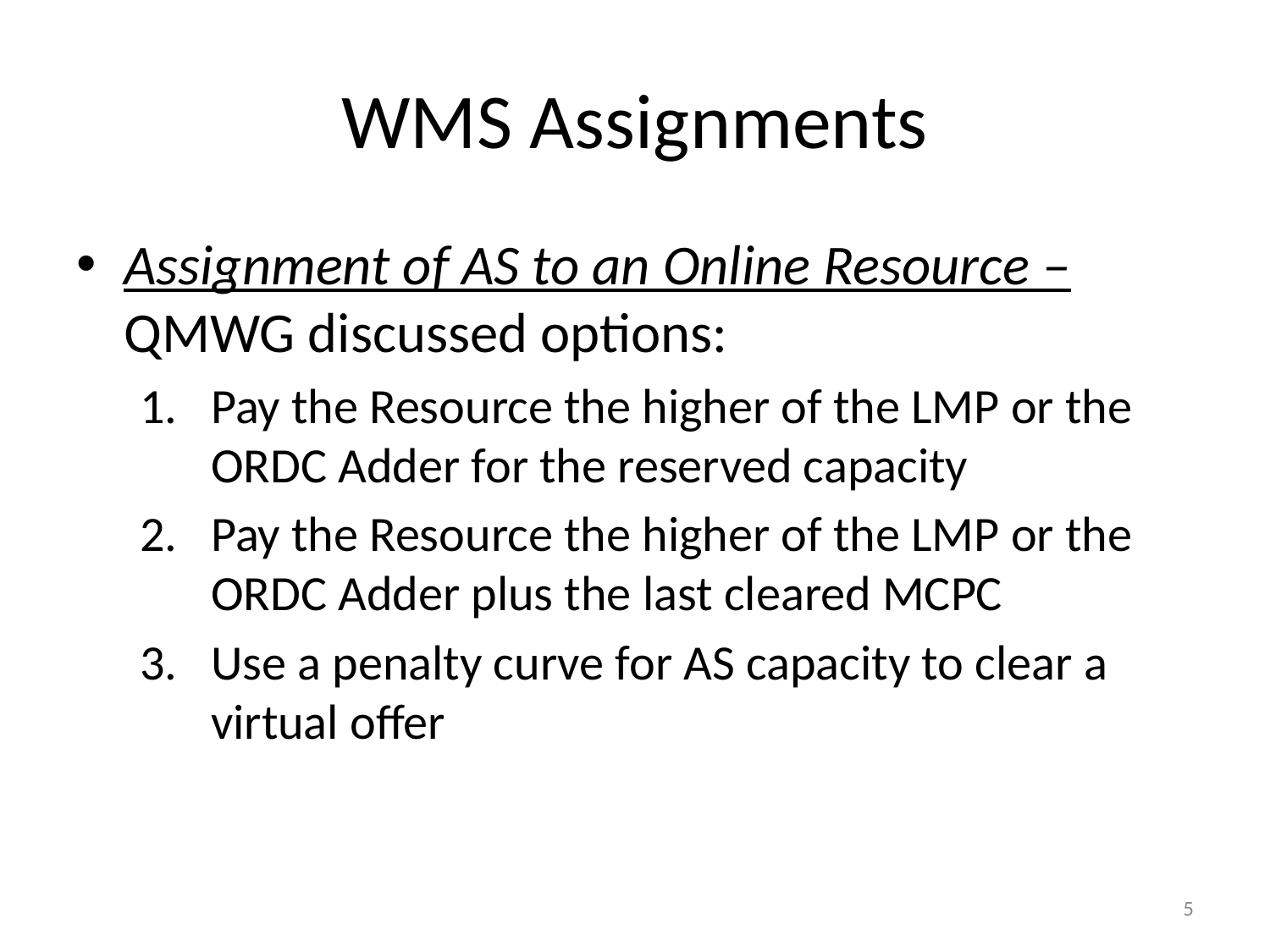

# WMS Assignments
Assignment of AS to an Online Resource – QMWG discussed options:
Pay the Resource the higher of the LMP or the ORDC Adder for the reserved capacity
Pay the Resource the higher of the LMP or the ORDC Adder plus the last cleared MCPC
Use a penalty curve for AS capacity to clear a virtual offer

5